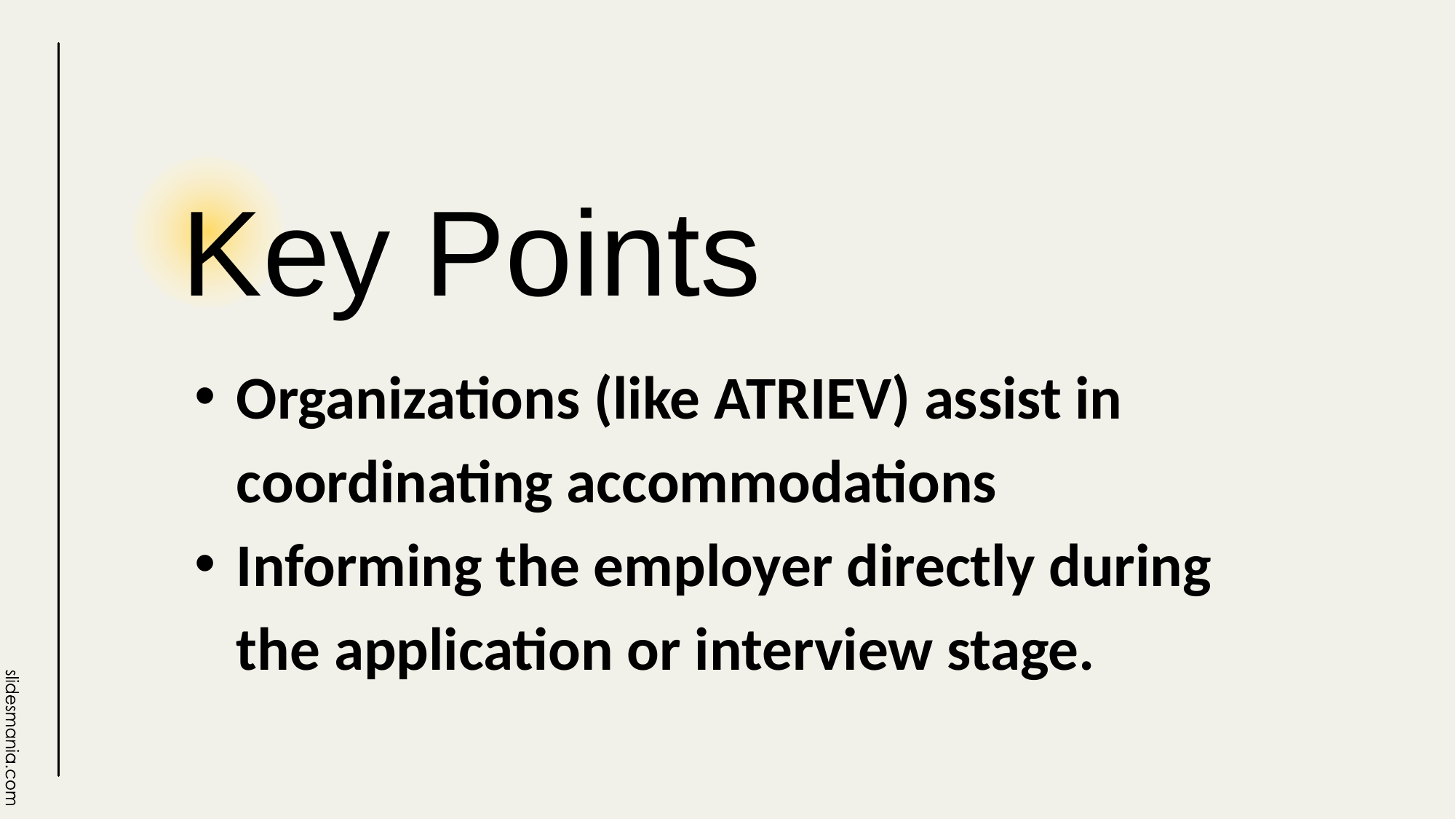

# Key Points

Organizations (like ATRIEV) assist in coordinating accommodations
Informing the employer directly during the application or interview stage.